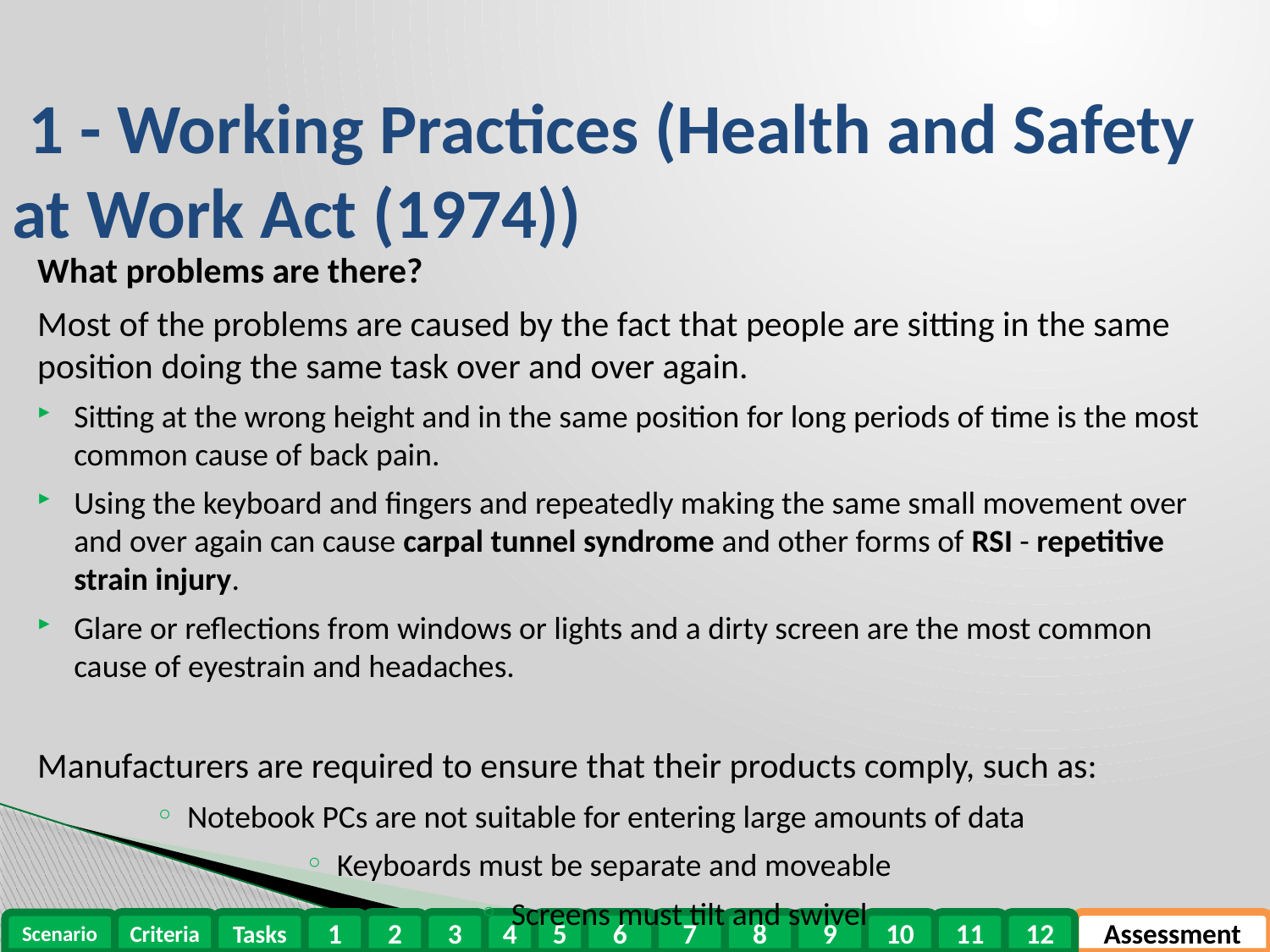

# 1 - Working Practices (Health and Safety at Work Act (1974))
What problems are there?
Most of the problems are caused by the fact that people are sitting in the same position doing the same task over and over again.
Sitting at the wrong height and in the same position for long periods of time is the most common cause of back pain.
Using the keyboard and fingers and repeatedly making the same small movement over and over again can cause carpal tunnel syndrome and other forms of RSI - repetitive strain injury.
Glare or reflections from windows or lights and a dirty screen are the most common cause of eyestrain and headaches.

Manufacturers are required to ensure that their products comply, such as:
Notebook PCs are not suitable for entering large amounts of data
Keyboards must be separate and moveable
Screens must tilt and swivel